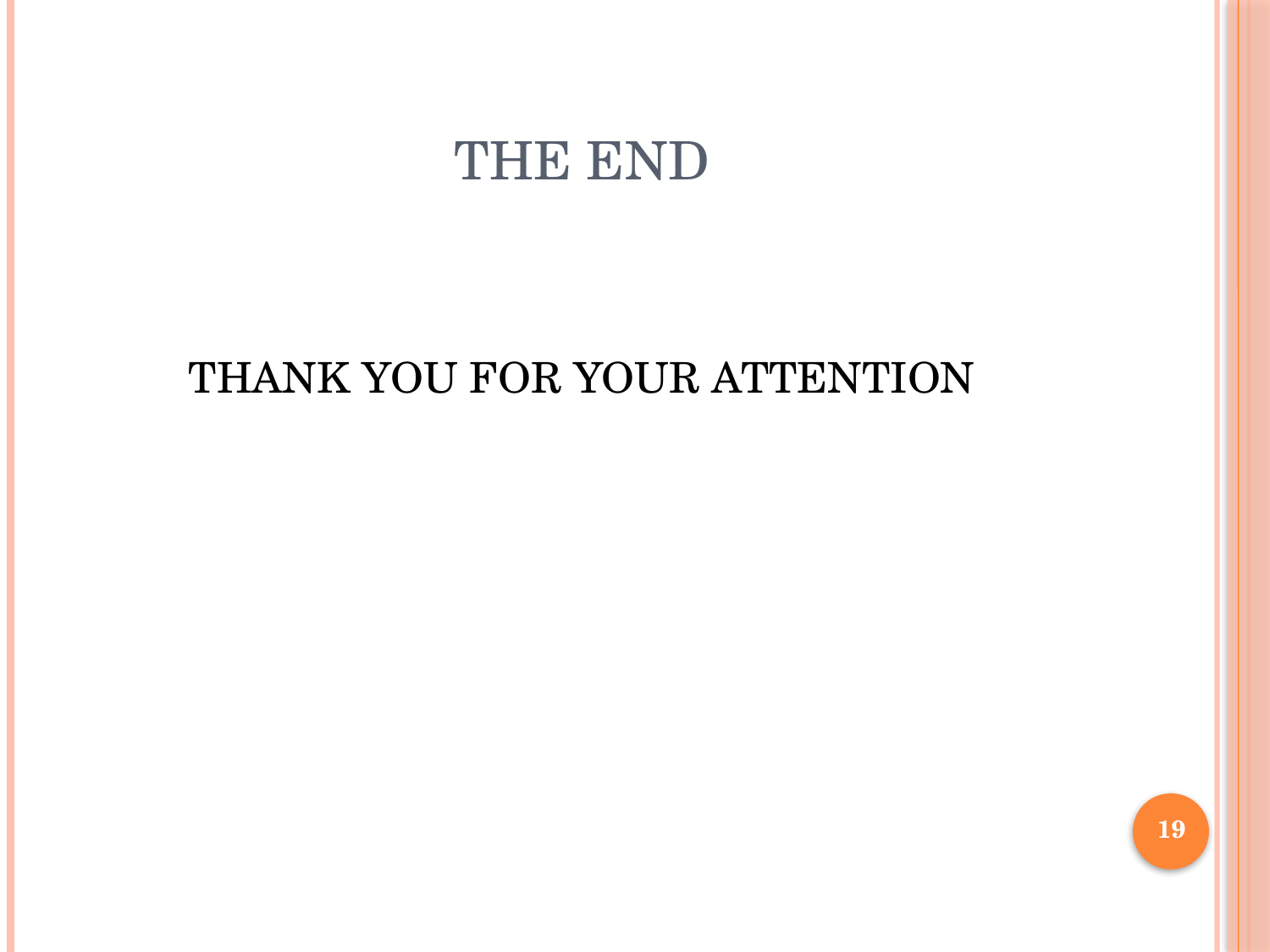

# THE END

THANK YOU FOR YOUR ATTENTION
19